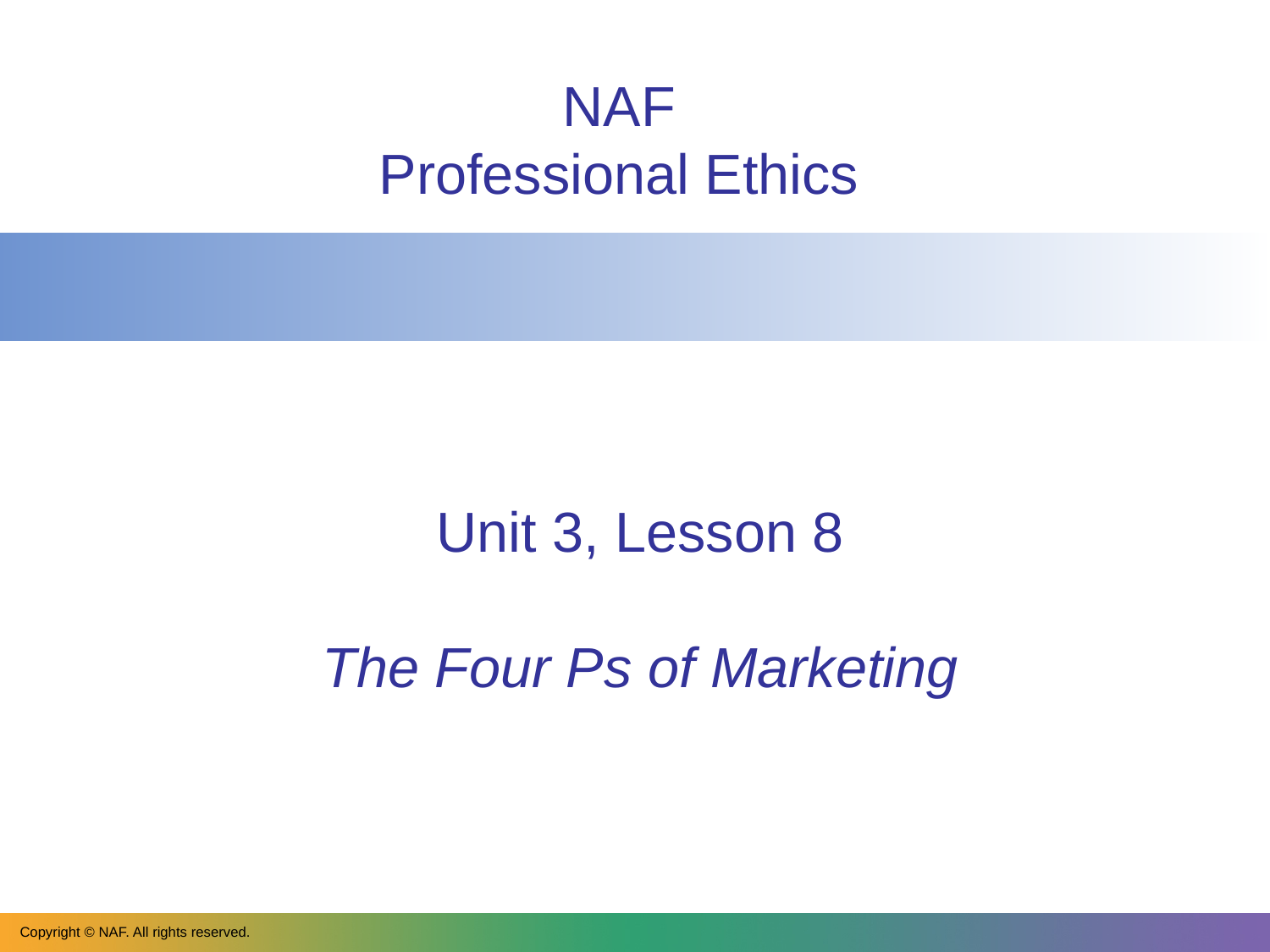

NAF
Professional Ethics
# Unit 3, Lesson 8 The Four Ps of Marketing
Copyright © NAF. All rights reserved.